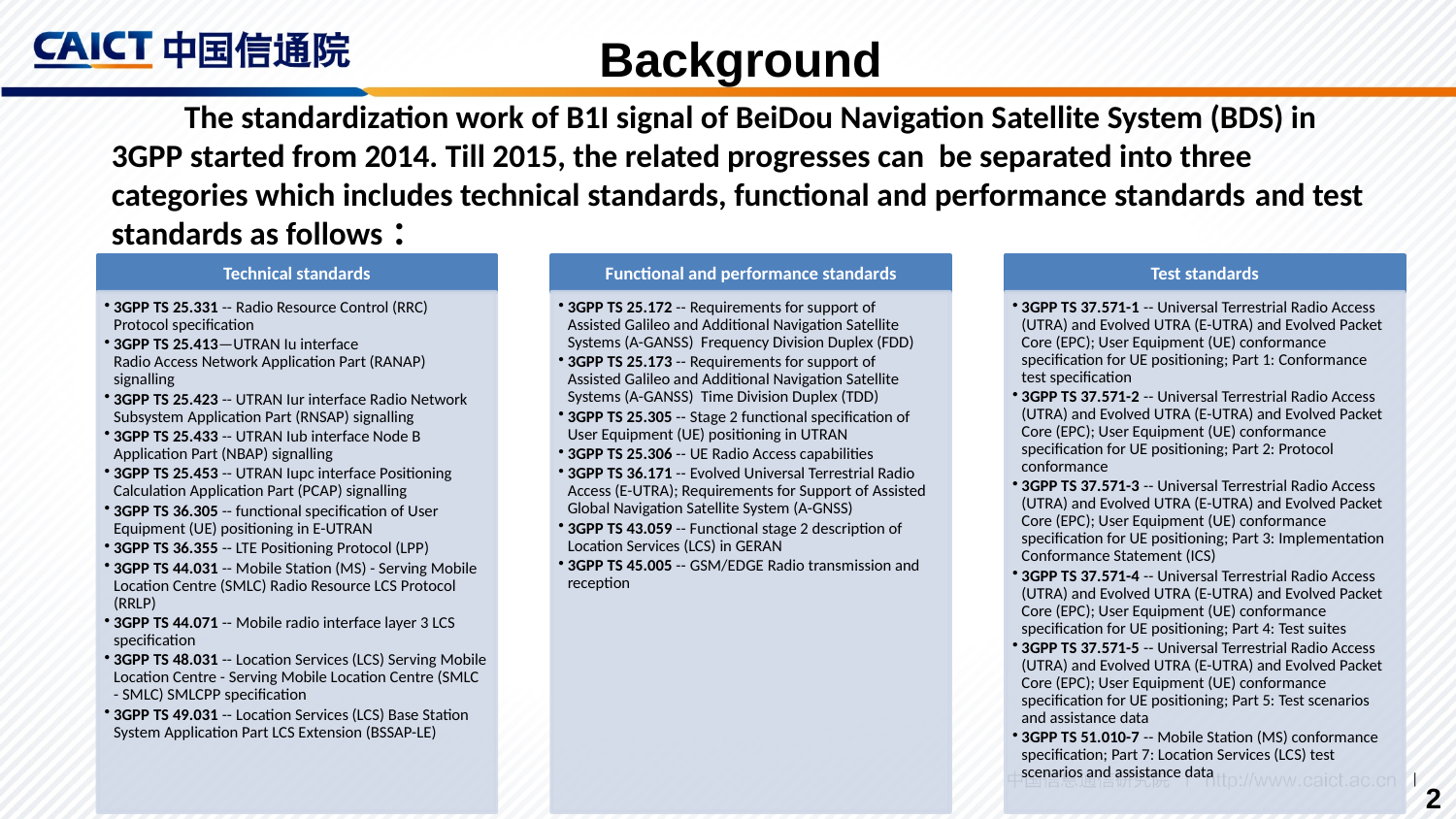

Background
The standardization work of B1I signal of BeiDou Navigation Satellite System (BDS) in 3GPP started from 2014. Till 2015, the related progresses can  be separated into three categories which includes technical standards, functional and performance standards and test standards as follows：
Technical standards
3GPP TS 25.331 -- Radio Resource Control (RRC) Protocol specification
3GPP TS 25.413—UTRAN Iu interface
Radio Access Network Application Part (RANAP) signalling
3GPP TS 25.423 -- UTRAN Iur interface Radio Network Subsystem Application Part (RNSAP) signalling
3GPP TS 25.433 -- UTRAN Iub interface Node B Application Part (NBAP) signalling
3GPP TS 25.453 -- UTRAN Iupc interface Positioning Calculation Application Part (PCAP) signalling
3GPP TS 36.305 -- functional specification of User Equipment (UE) positioning in E-UTRAN
3GPP TS 36.355 -- LTE Positioning Protocol (LPP)
3GPP TS 44.031 -- Mobile Station (MS) - Serving Mobile Location Centre (SMLC) Radio Resource LCS Protocol (RRLP)
3GPP TS 44.071 -- Mobile radio interface layer 3 LCS specification
3GPP TS 48.031 -- Location Services (LCS) Serving Mobile Location Centre - Serving Mobile Location Centre (SMLC - SMLC) SMLCPP specification
3GPP TS 49.031 -- Location Services (LCS) Base Station System Application Part LCS Extension (BSSAP-LE)
Functional and performance standards
3GPP TS 25.172 -- Requirements for support of
Assisted Galileo and Additional Navigation Satellite Systems (A-GANSS)  Frequency Division Duplex (FDD)
3GPP TS 25.173 -- Requirements for support of
Assisted Galileo and Additional Navigation Satellite Systems (A-GANSS)  Time Division Duplex (TDD)
3GPP TS 25.305 -- Stage 2 functional specification of User Equipment (UE) positioning in UTRAN
3GPP TS 25.306 -- UE Radio Access capabilities
3GPP TS 36.171 -- Evolved Universal Terrestrial Radio Access (E-UTRA); Requirements for Support of Assisted Global Navigation Satellite System (A-GNSS)
3GPP TS 43.059 -- Functional stage 2 description of Location Services (LCS) in GERAN
3GPP TS 45.005 -- GSM/EDGE Radio transmission and reception
Test standards
3GPP TS 37.571-1 -- Universal Terrestrial Radio Access (UTRA) and Evolved UTRA (E-UTRA) and Evolved Packet Core (EPC); User Equipment (UE) conformance specification for UE positioning; Part 1: Conformance test specification
3GPP TS 37.571-2 -- Universal Terrestrial Radio Access (UTRA) and Evolved UTRA (E-UTRA) and Evolved Packet Core (EPC); User Equipment (UE) conformance specification for UE positioning; Part 2: Protocol conformance
3GPP TS 37.571-3 -- Universal Terrestrial Radio Access (UTRA) and Evolved UTRA (E-UTRA) and Evolved Packet Core (EPC); User Equipment (UE) conformance specification for UE positioning; Part 3: Implementation Conformance Statement (ICS)
3GPP TS 37.571-4 -- Universal Terrestrial Radio Access (UTRA) and Evolved UTRA (E-UTRA) and Evolved Packet Core (EPC); User Equipment (UE) conformance specification for UE positioning; Part 4: Test suites
3GPP TS 37.571-5 -- Universal Terrestrial Radio Access (UTRA) and Evolved UTRA (E-UTRA) and Evolved Packet Core (EPC); User Equipment (UE) conformance specification for UE positioning; Part 5: Test scenarios and assistance data
3GPP TS 51.010-7 -- Mobile Station (MS) conformance specification; Part 7: Location Services (LCS) test scenarios and assistance data